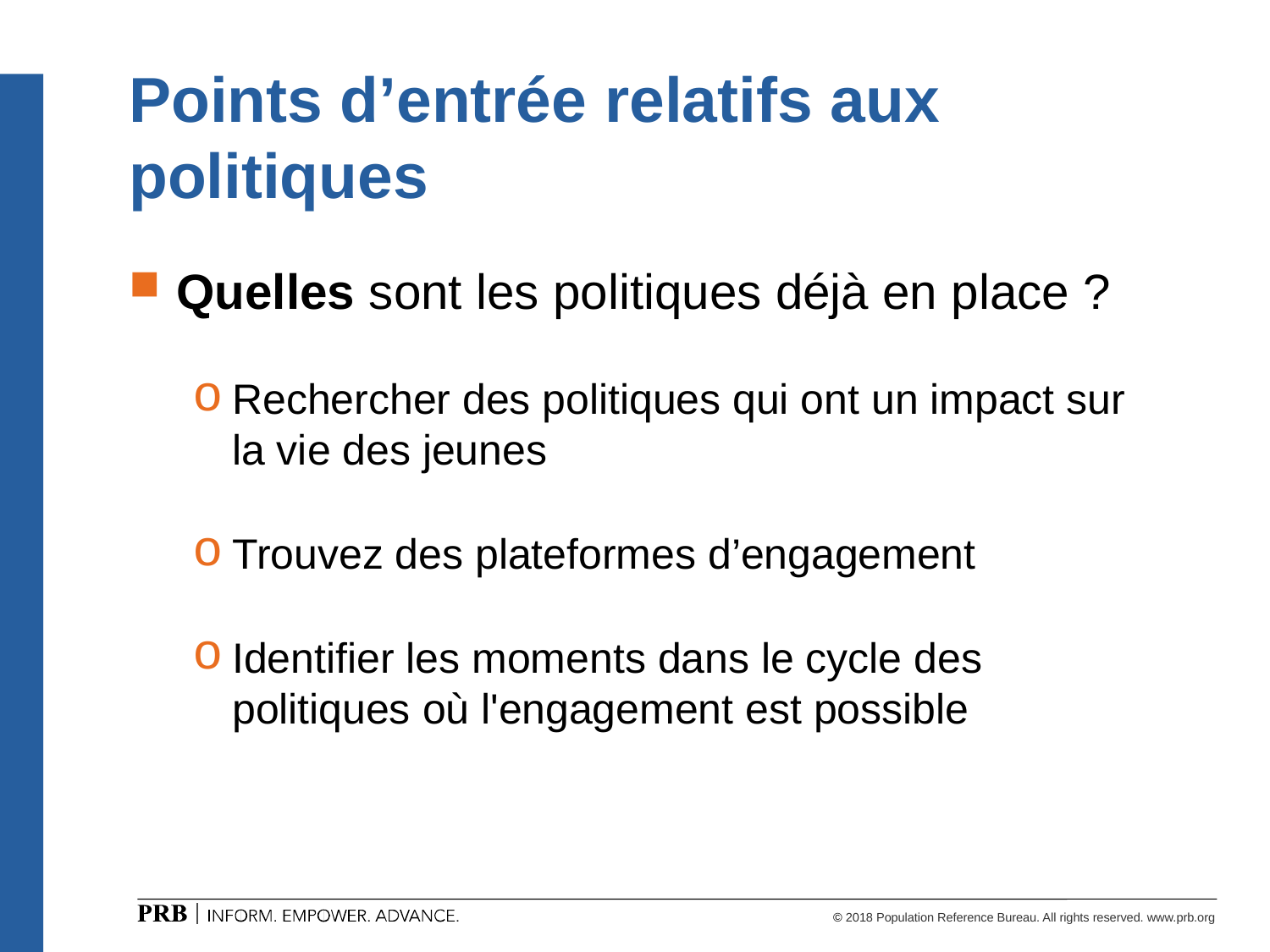

# Points d’entrée relatifs aux politiques
Quelles sont les politiques déjà en place ?
Rechercher des politiques qui ont un impact sur la vie des jeunes
Trouvez des plateformes d’engagement
Identifier les moments dans le cycle des politiques où l'engagement est possible